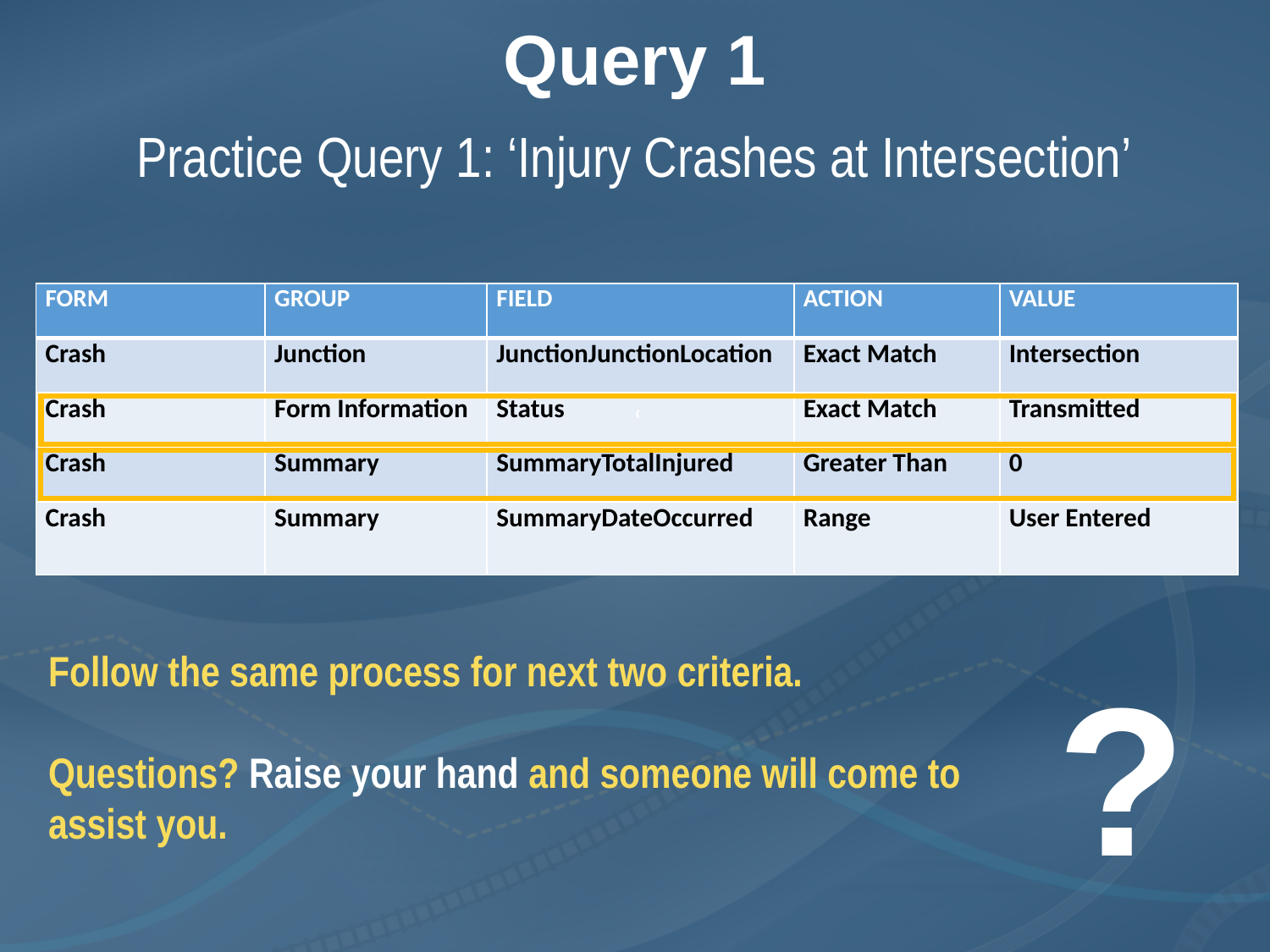

# Query 1

Practice Query 1: ‘Injury Crashes at Intersection’
| FORM | GROUP | FIELD | ACTION | VALUE |
| --- | --- | --- | --- | --- |
| Crash | Junction | JunctionJunctionLocation | Exact Match | Intersection |
| Crash | Form Information | Status | Exact Match | Transmitted |
| Crash | Summary | SummaryTotalInjured | Greater Than | 0 |
| Crash | Summary | SummaryDateOccurred | Range | User Entered |
‘

Follow the same process for next two criteria.

Questions? Raise your hand and someone will come to assist you.
?